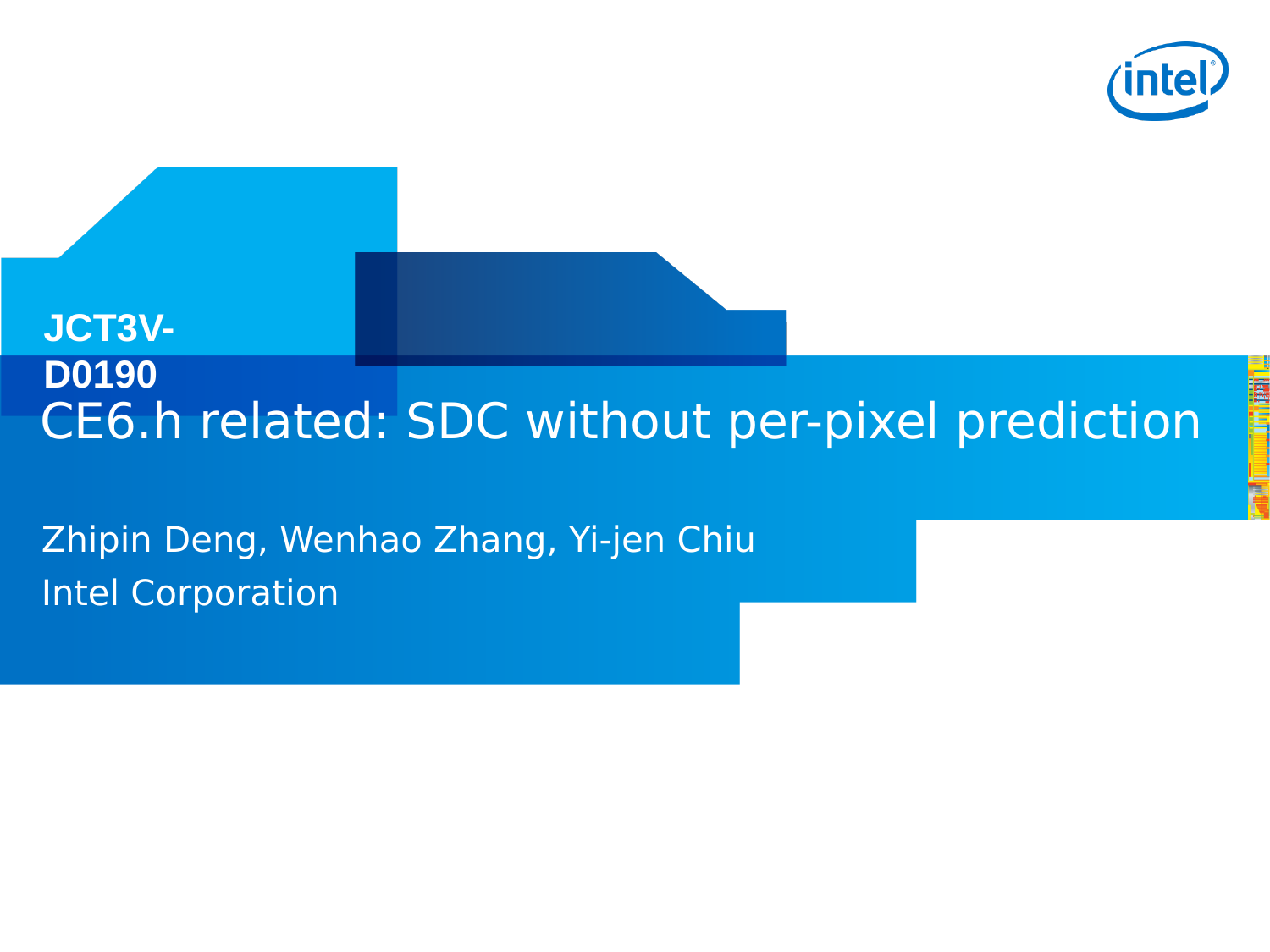

JCT3V-D0190
# CE6.h related: SDC without per-pixel prediction
Zhipin Deng, Wenhao Zhang, Yi-jen Chiu
Intel Corporation